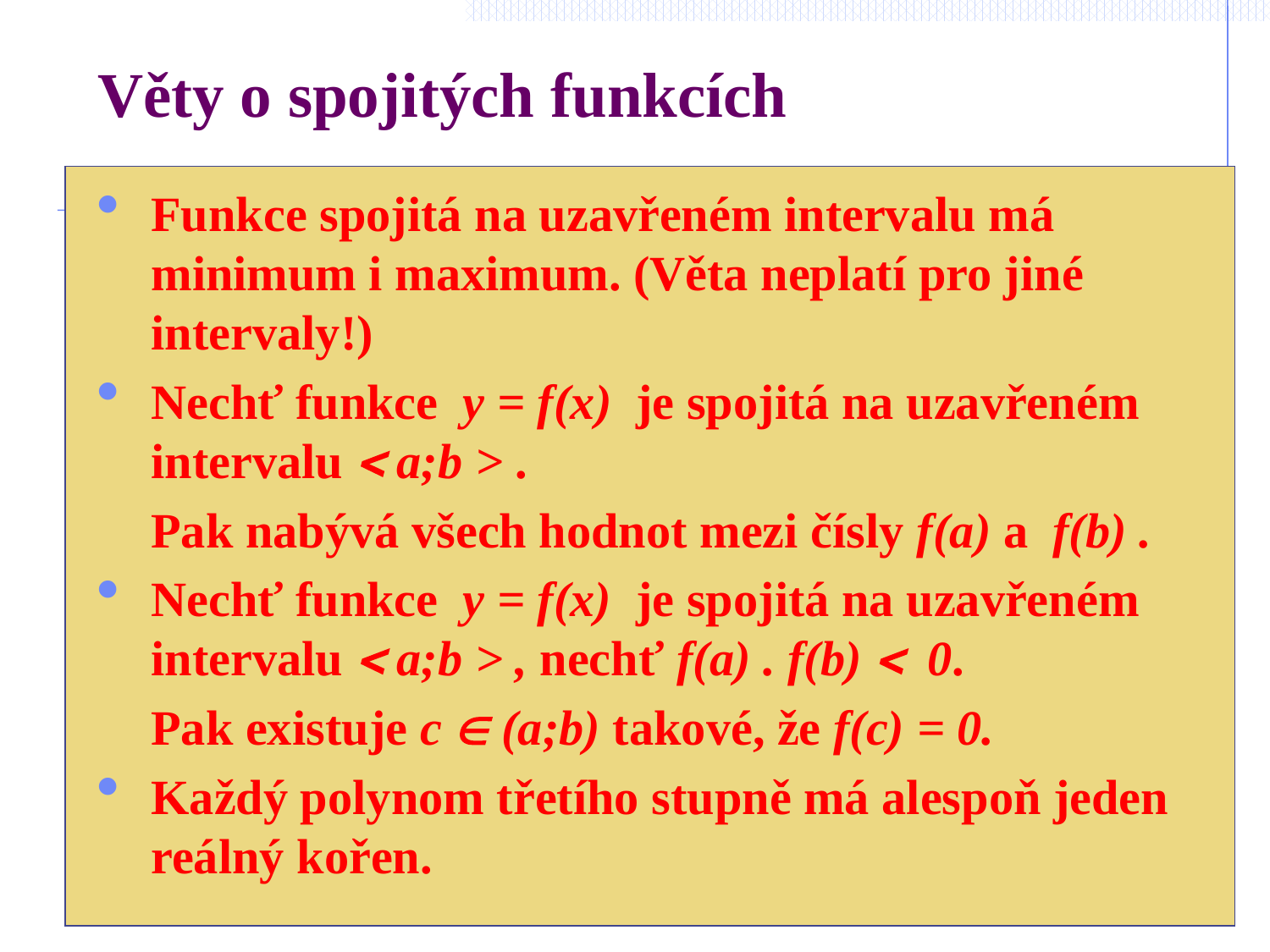

# Věty o spojitých funkcích

Funkce spojitá na uzavřeném intervalu má minimum i maximum. (Věta neplatí pro jiné intervaly!)
Nechť funkce  y = f(x)  je spojitá na uzavřeném intervalu < a;b > .
	Pak nabývá všech hodnot mezi čísly f(a) a  f(b) .
Nechť funkce  y = f(x)  je spojitá na uzavřeném intervalu < a;b > , nechť f(a) . f(b) <  0.
	Pak existuje c ∈ (a;b) takové, že f(c) = 0.
Každý polynom třetího stupně má alespoň jeden reálný kořen.